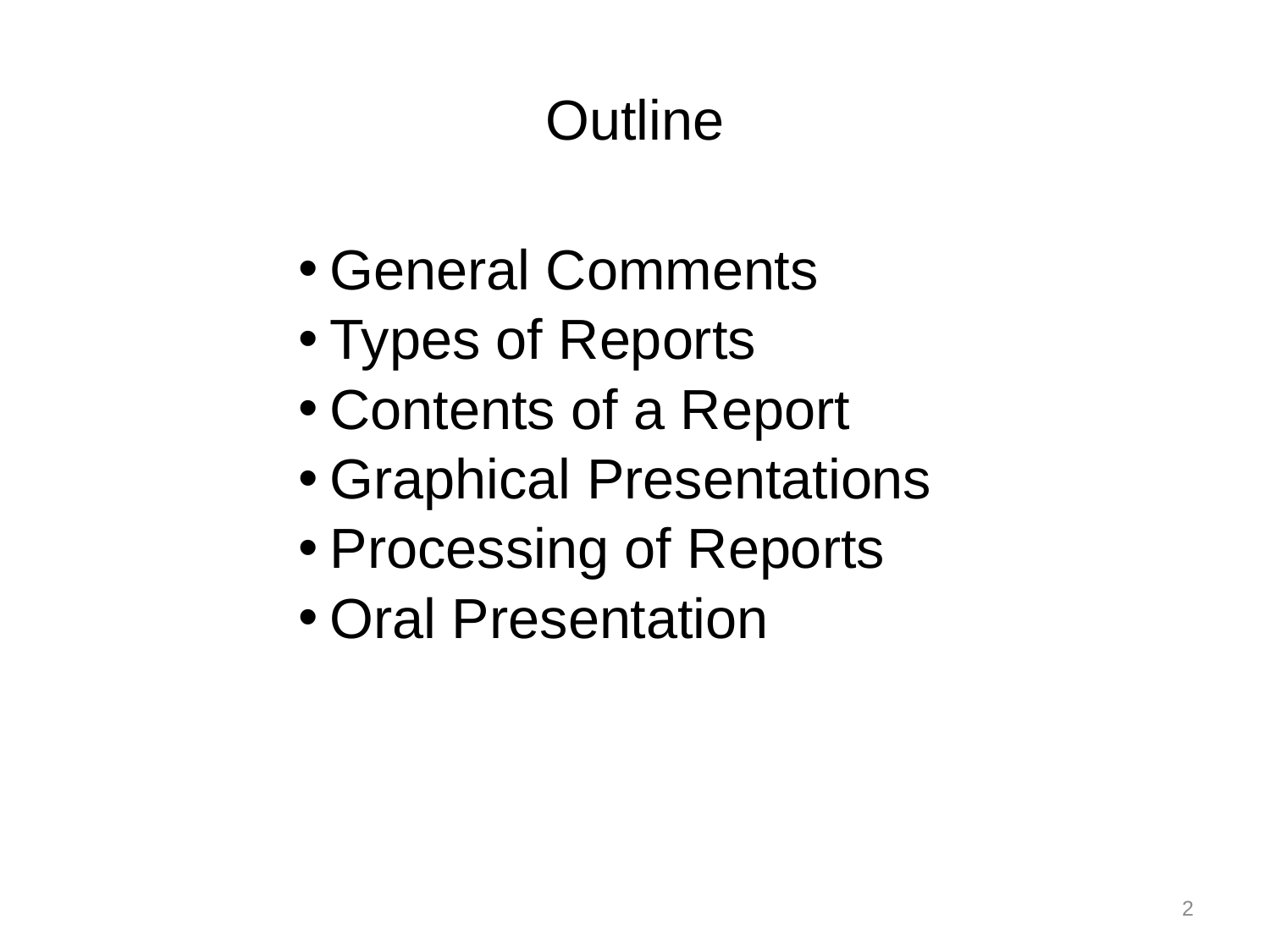

Outline
General Comments
Types of Reports
Contents of a Report
Graphical Presentations
Processing of Reports
Oral Presentation
2